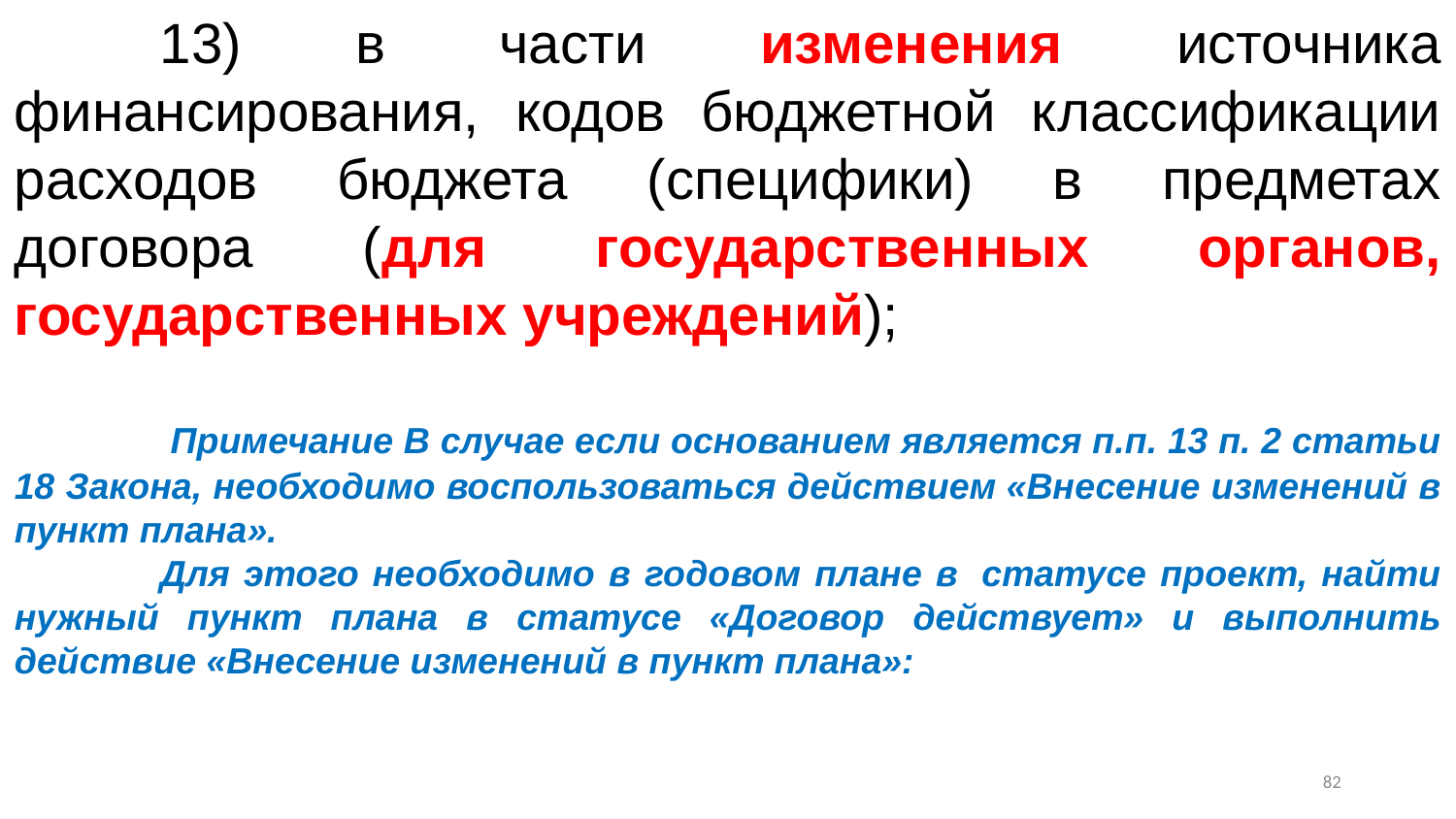

13) в части изменения источника финансирования, кодов бюджетной классификации расходов бюджета (специфики) в предметах договора (для государственных органов, государственных учреждений);

	 Примечание В случае если основанием является п.п. 13 п. 2 статьи 18 Закона, необходимо воспользоваться действием «Внесение изменений в пункт плана».
	Для этого необходимо в годовом плане в  статусе проект, найти нужный пункт плана в статусе «Договор действует» и выполнить действие «Внесение изменений в пункт плана»:

82